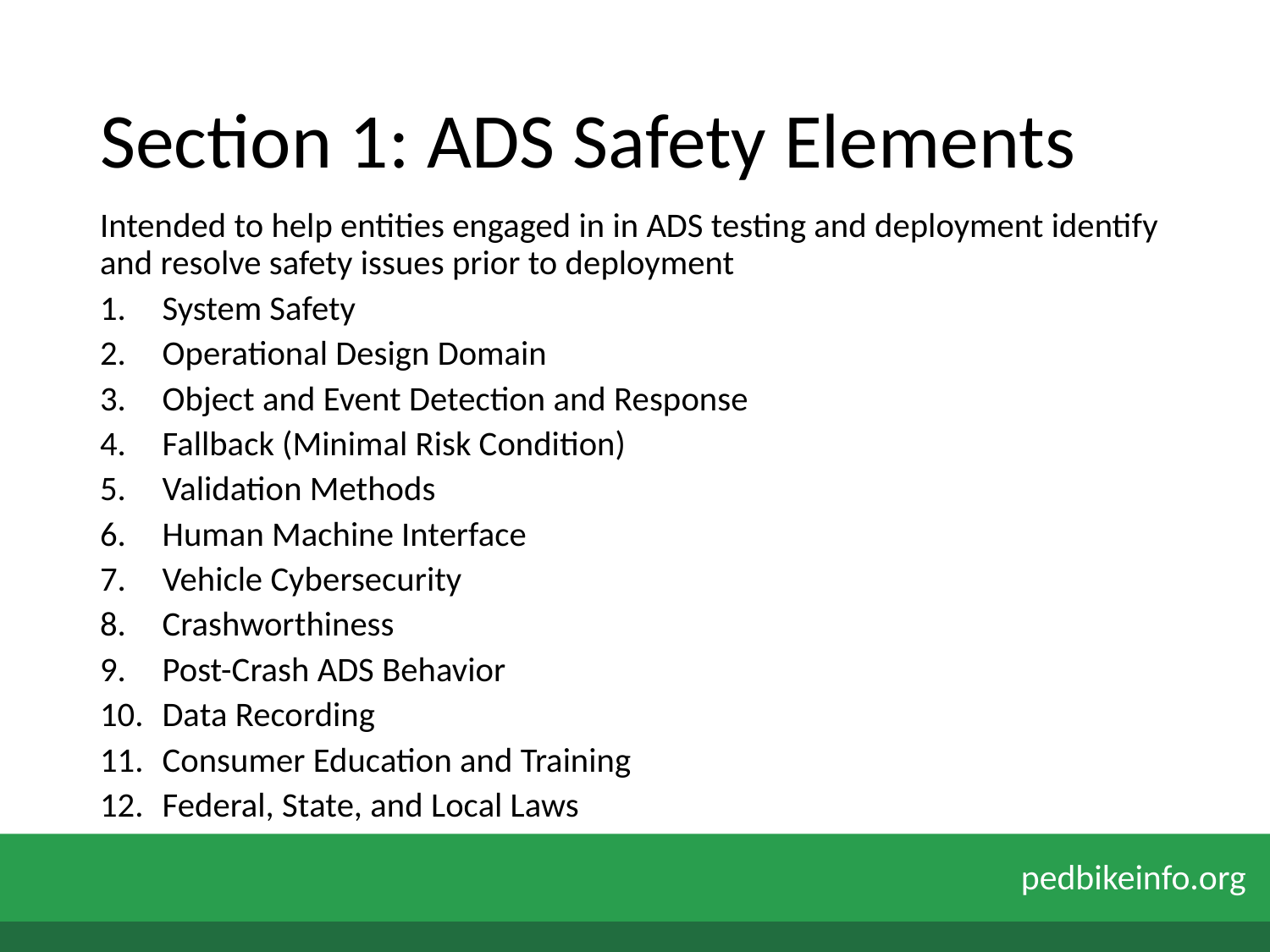

# Section 1: ADS Safety Elements
Intended to help entities engaged in in ADS testing and deployment identify and resolve safety issues prior to deployment
System Safety
Operational Design Domain
Object and Event Detection and Response
Fallback (Minimal Risk Condition)
Validation Methods
Human Machine Interface
Vehicle Cybersecurity
Crashworthiness
Post-Crash ADS Behavior
Data Recording
Consumer Education and Training
Federal, State, and Local Laws